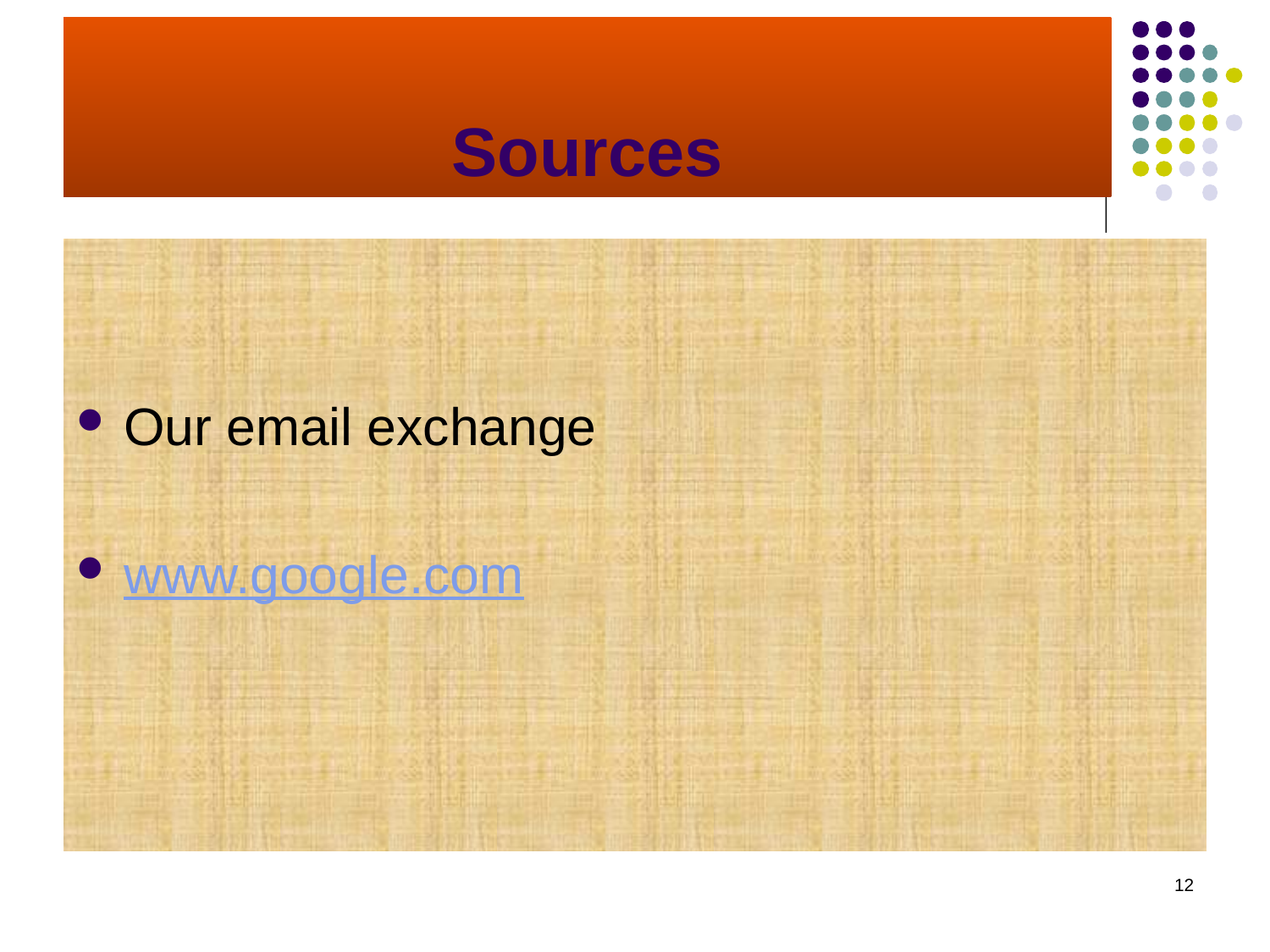

# Sources

Our email exchange

www.google.com

12